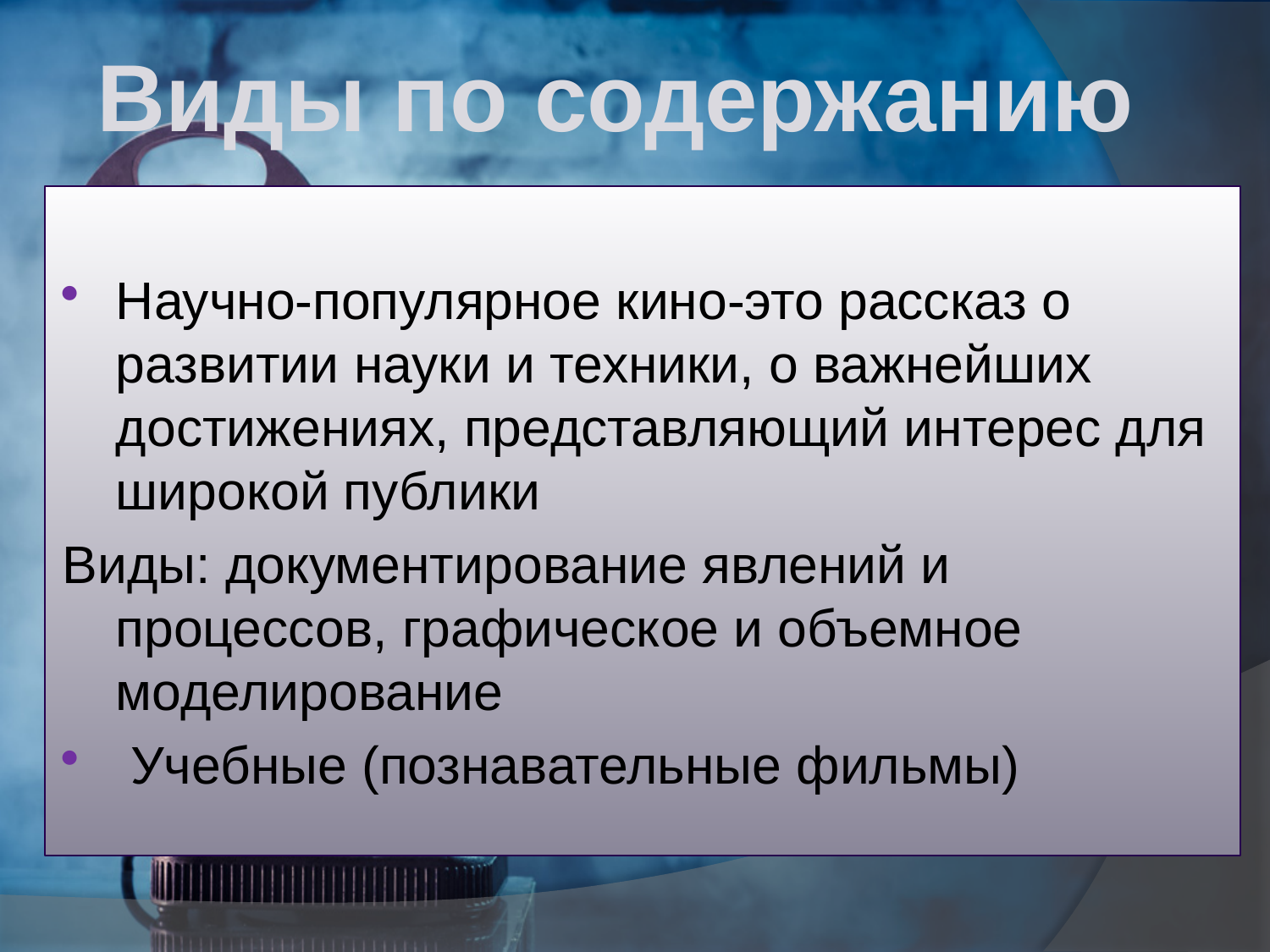

Виды по содержанию

Научно-популярное кино-это рассказ о развитии науки и техники, о важнейших достижениях, представляющий интерес для широкой публики
Виды: документирование явлений и процессов, графическое и объемное моделирование
 Учебные (познавательные фильмы)